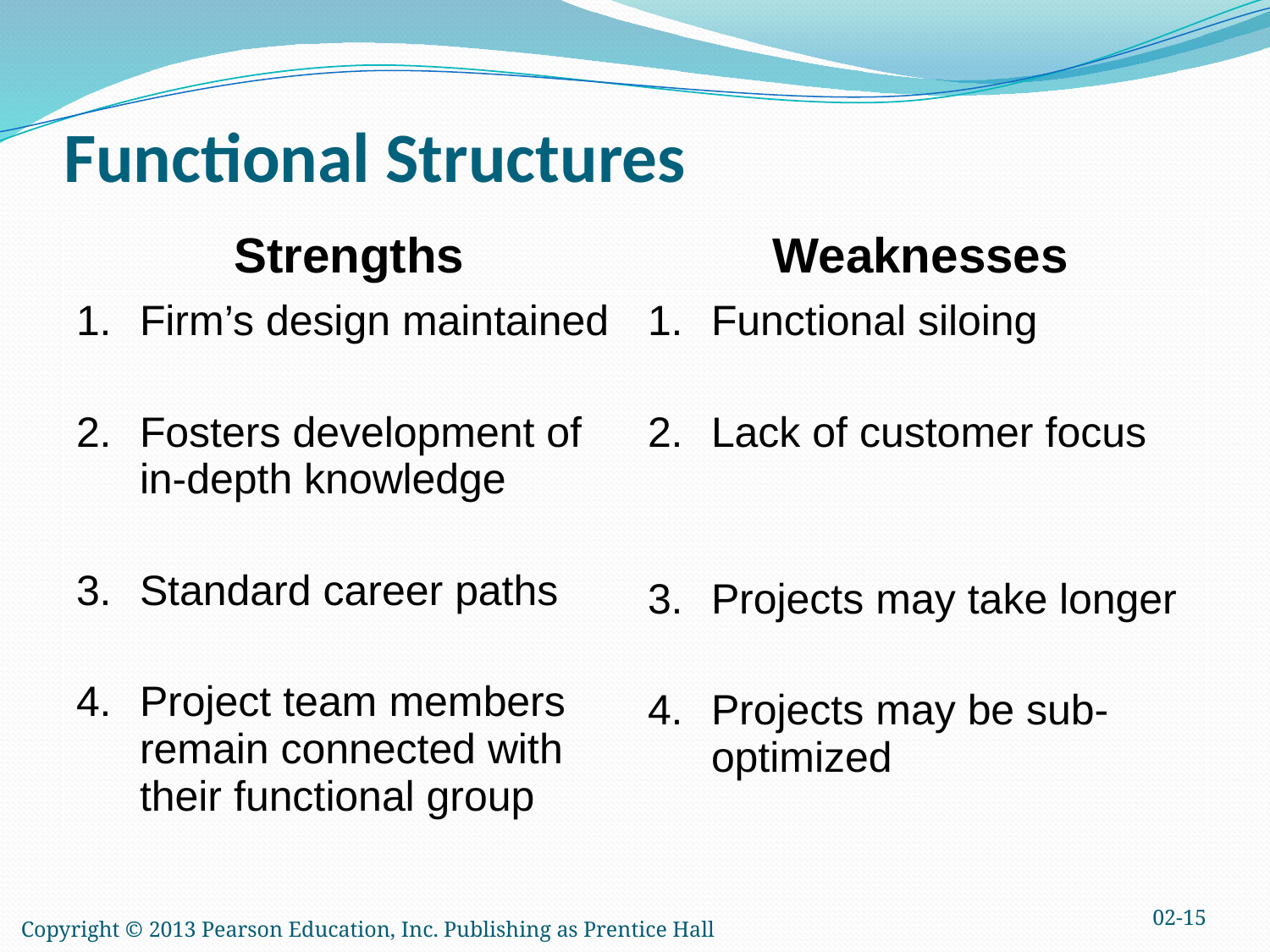

# Functional Structures
| Strengths | Weaknesses |
| --- | --- |
| Firm’s design maintained Fosters development of in-depth knowledge Standard career paths Project team members remain connected with their functional group | Functional siloing Lack of customer focus Projects may take longer Projects may be sub-optimized |
02-15